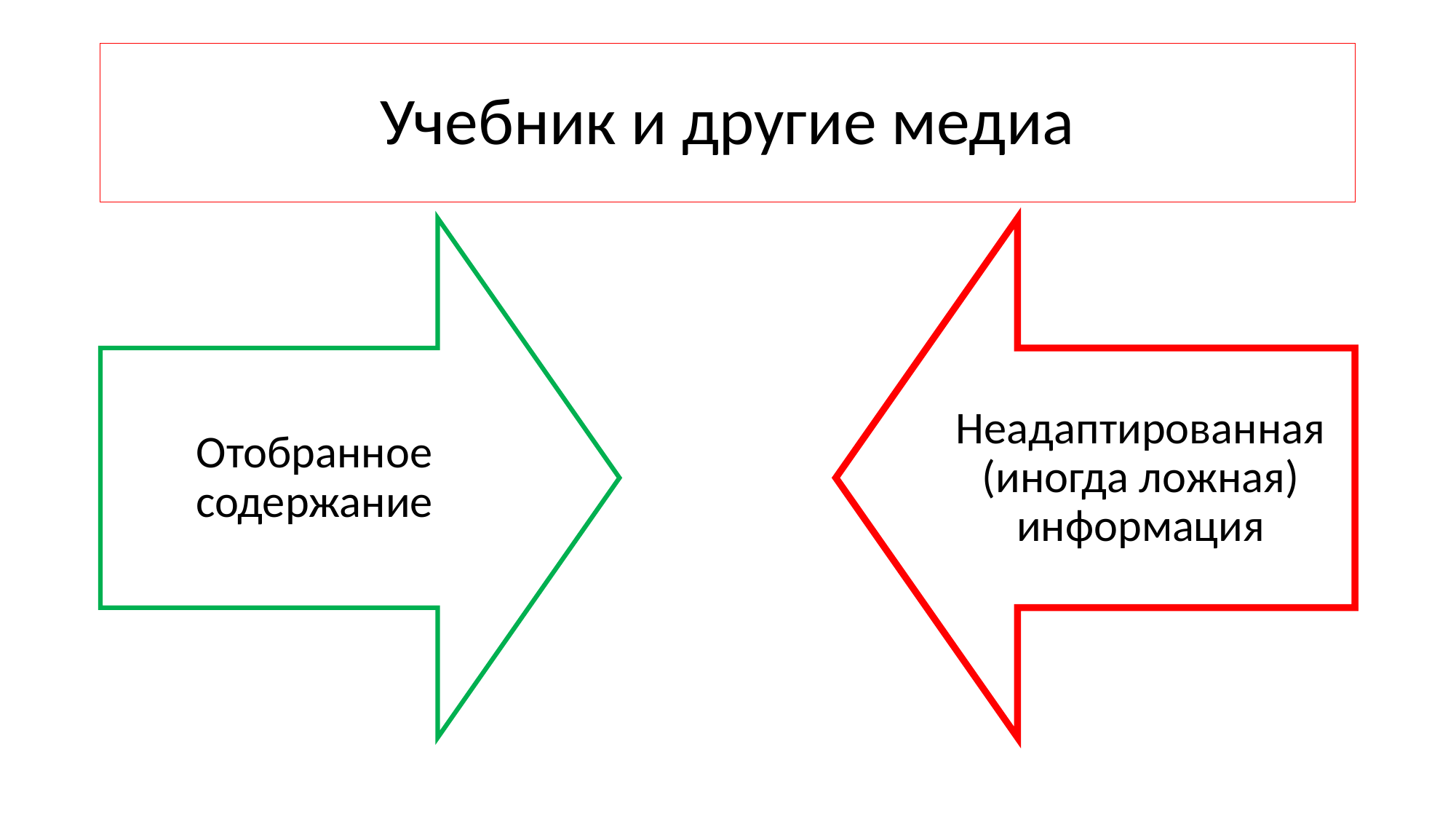

# Учебник и другие медиа
Отобранное содержание
Неадаптированная (иногда ложная) информация